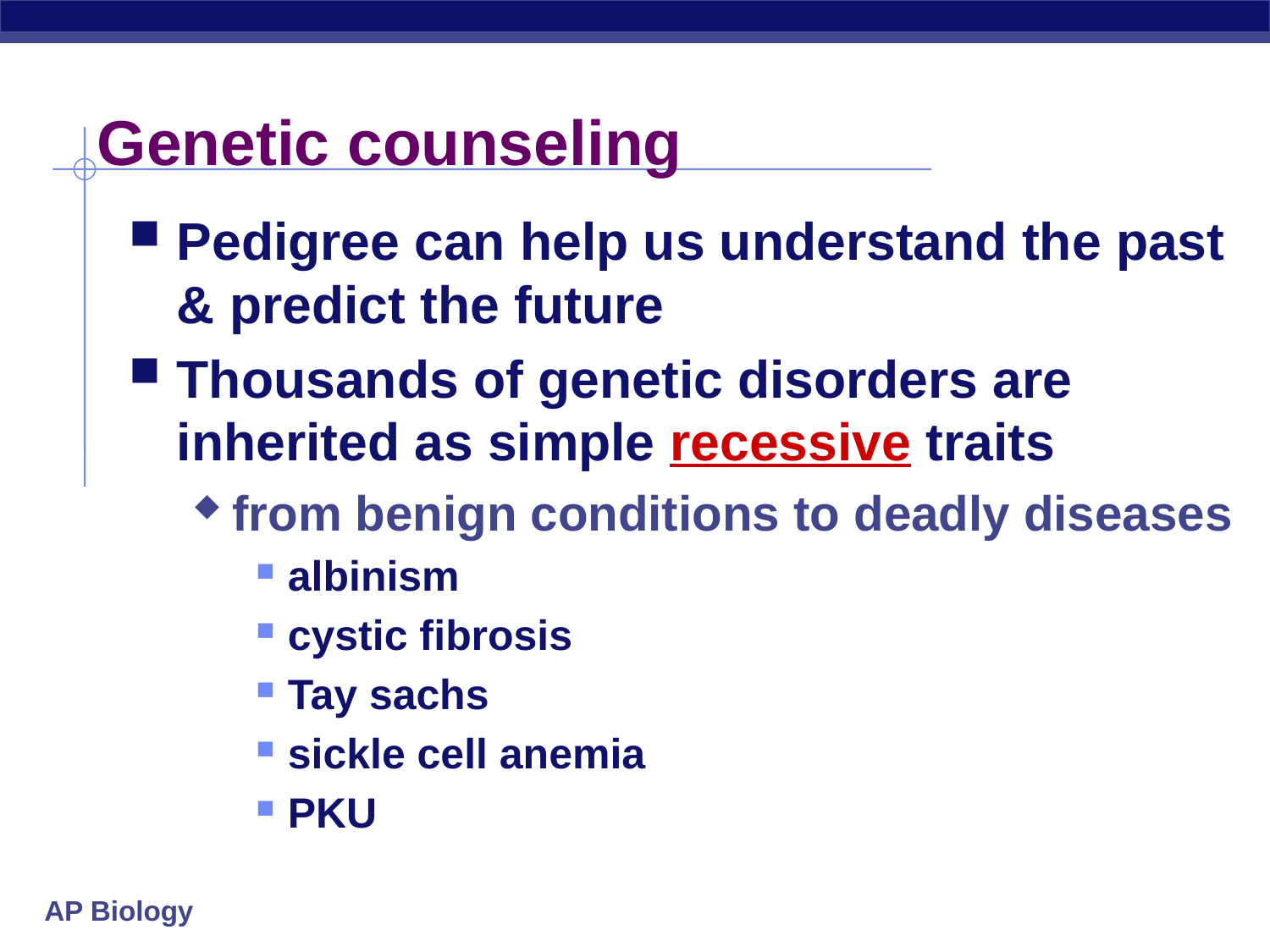

# Genetic counseling
Pedigree can help us understand the past & predict the future
Thousands of genetic disorders are inherited as simple recessive traits
from benign conditions to deadly diseases
albinism
cystic fibrosis
Tay sachs
sickle cell anemia
PKU